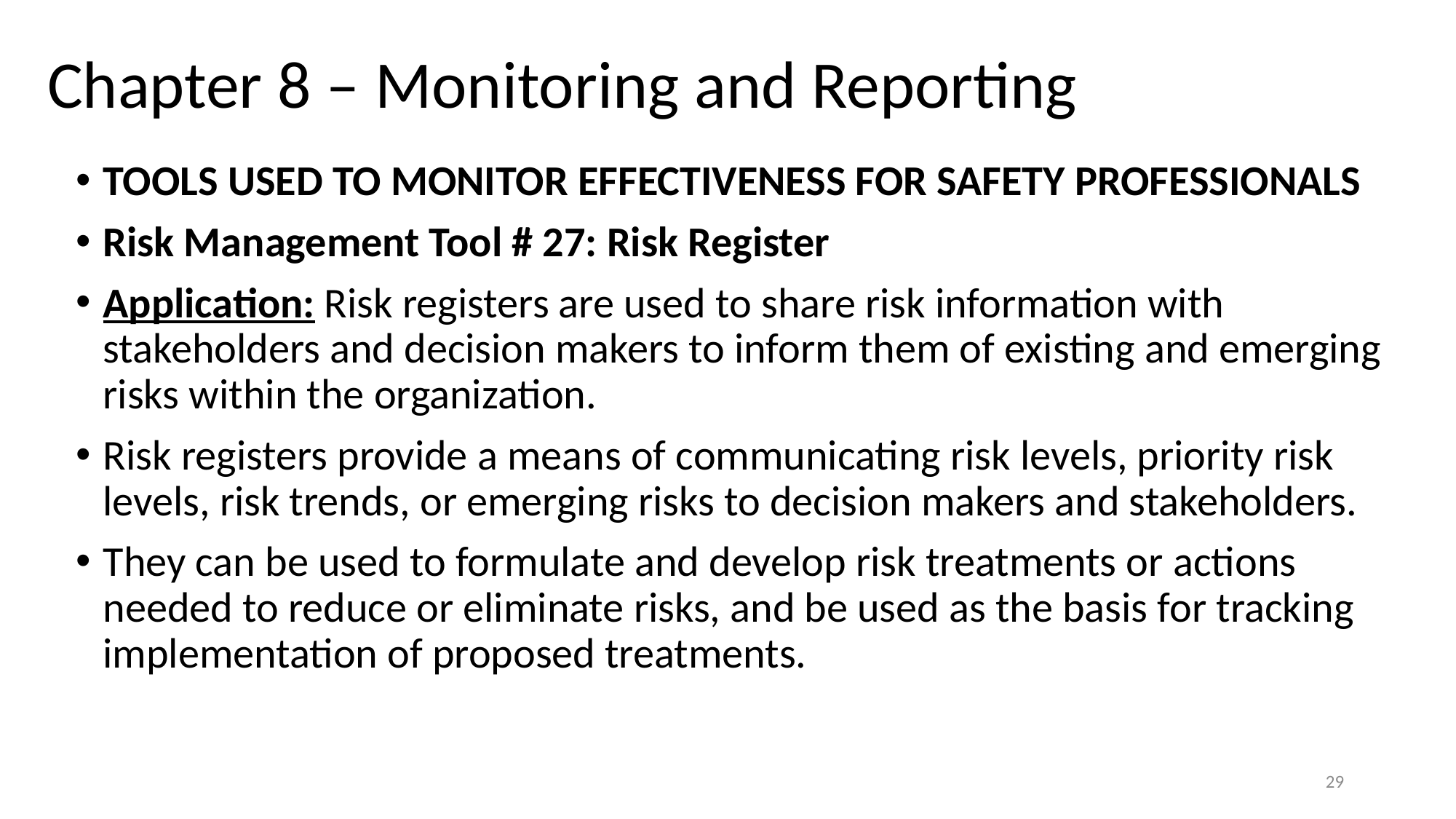

# Chapter 8 – Monitoring and Reporting
TOOLS USED TO MONITOR EFFECTIVENESS FOR SAFETY PROFESSIONALS
Risk Management Tool # 27: Risk Register
Application: Risk registers are used to share risk information with stakeholders and decision makers to inform them of existing and emerging risks within the organization.
Risk registers provide a means of communicating risk levels, priority risk levels, risk trends, or emerging risks to decision makers and stakeholders.
They can be used to formulate and develop risk treatments or actions needed to reduce or eliminate risks, and be used as the basis for tracking implementation of proposed treatments.
29